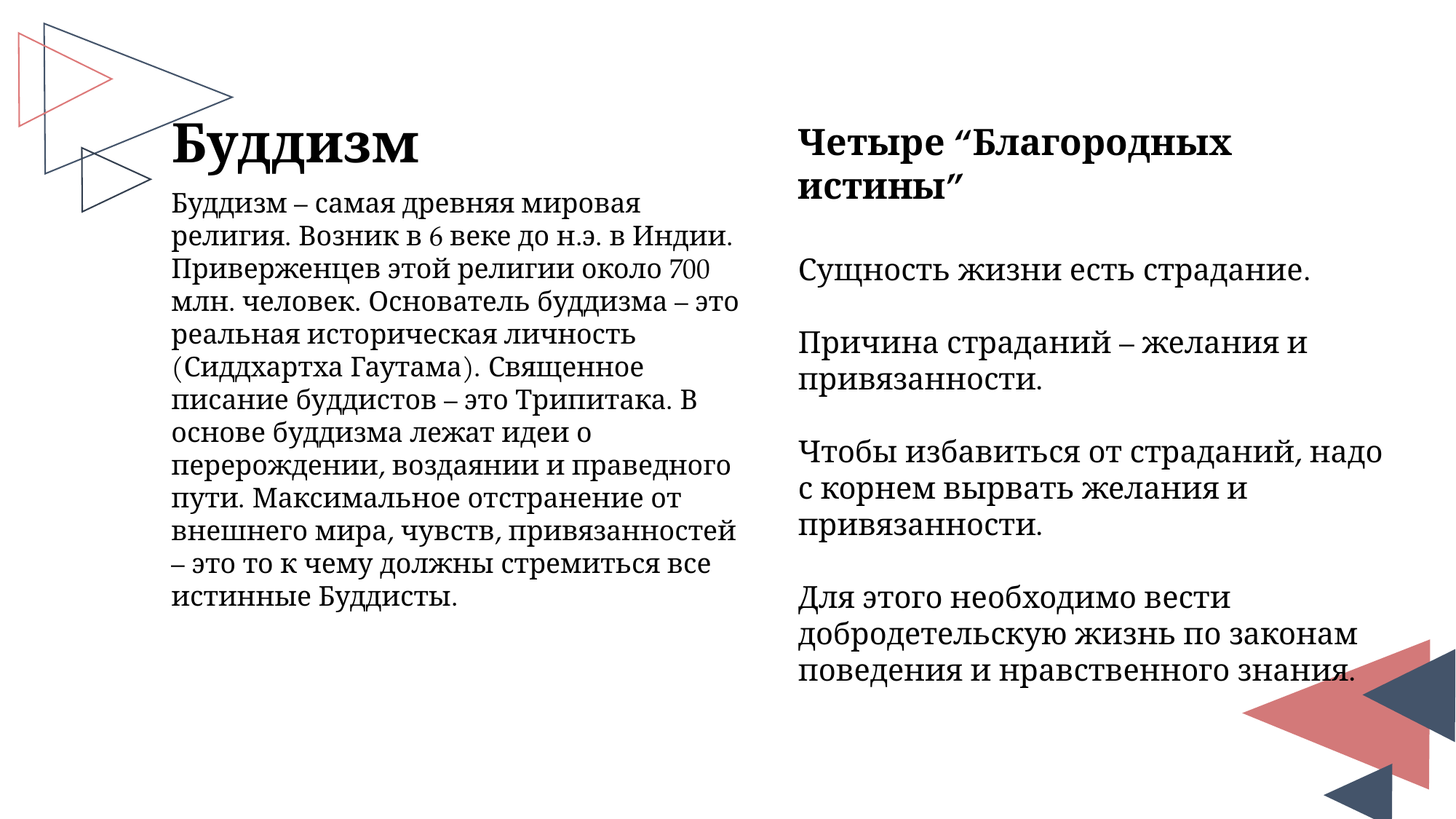

Буддизм
Четыре “Благородных истины”

Сущность жизни есть страдание.

Причина страданий – желания и привязанности.

Чтобы избавиться от страданий, надо с корнем вырвать желания и привязанности.

Для этого необходимо вести добродетельскую жизнь по законам поведения и нравственного знания.
Буддизм – самая древняя мировая религия. Возник в 6 веке до н.э. в Индии. Приверженцев этой религии около 700 млн. человек. Основатель буддизма – это реальная историческая личность (Сиддхартха Гаутама). Священное писание буддистов – это Трипитака. В основе буддизма лежат идеи о перерождении, воздаянии и праведного пути. Максимальное отстранение от внешнего мира, чувств, привязанностей – это то к чему должны стремиться все истинные Буддисты.